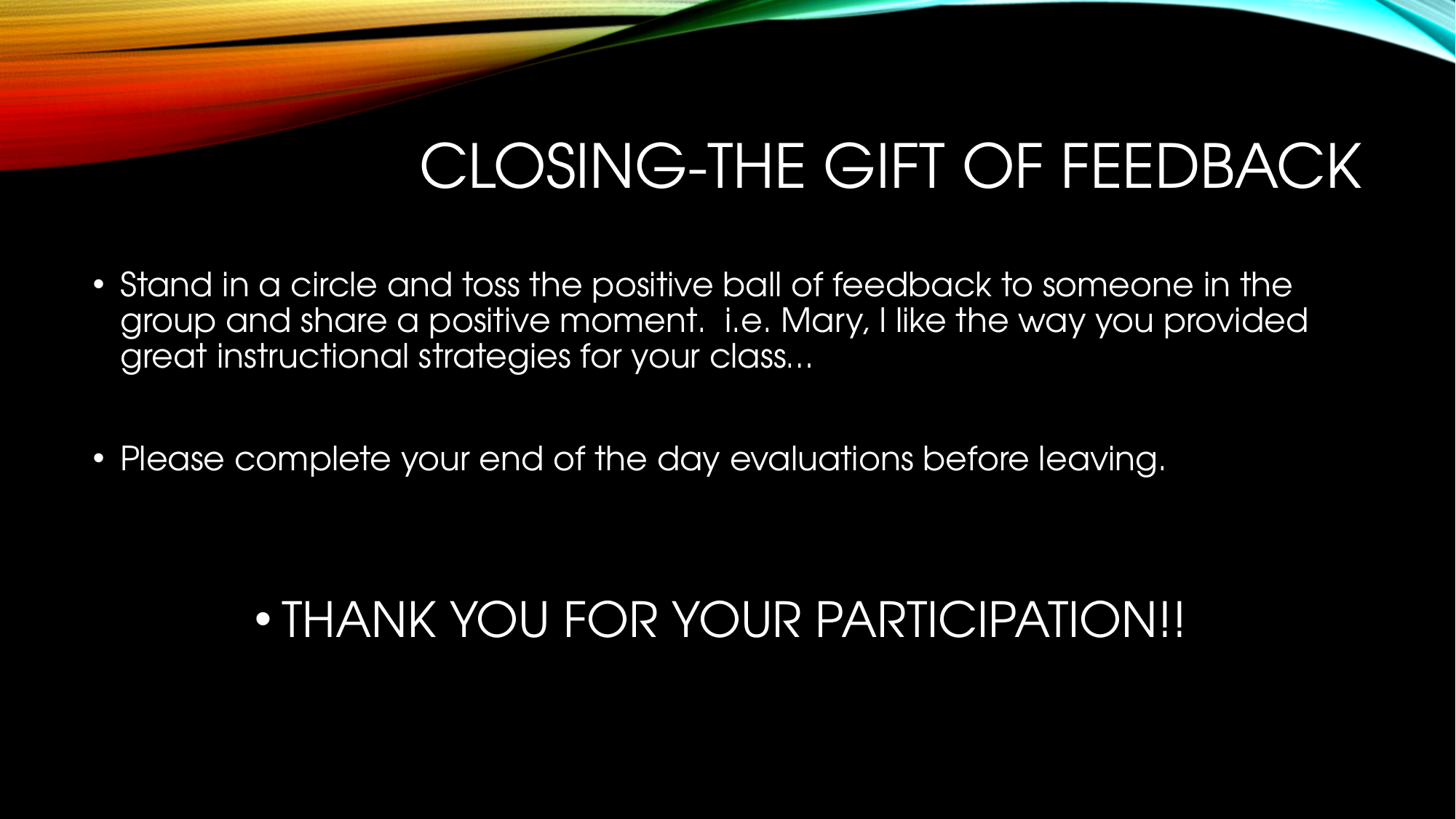

# Closing-The Gift Of Feedback
Stand in a circle and toss the positive ball of feedback to someone in the group and share a positive moment.  i.e. Mary, I like the way you provided great instructional strategies for your class…

Please complete your end of the day evaluations before leaving.

THANK YOU FOR YOUR PARTICIPATION!!